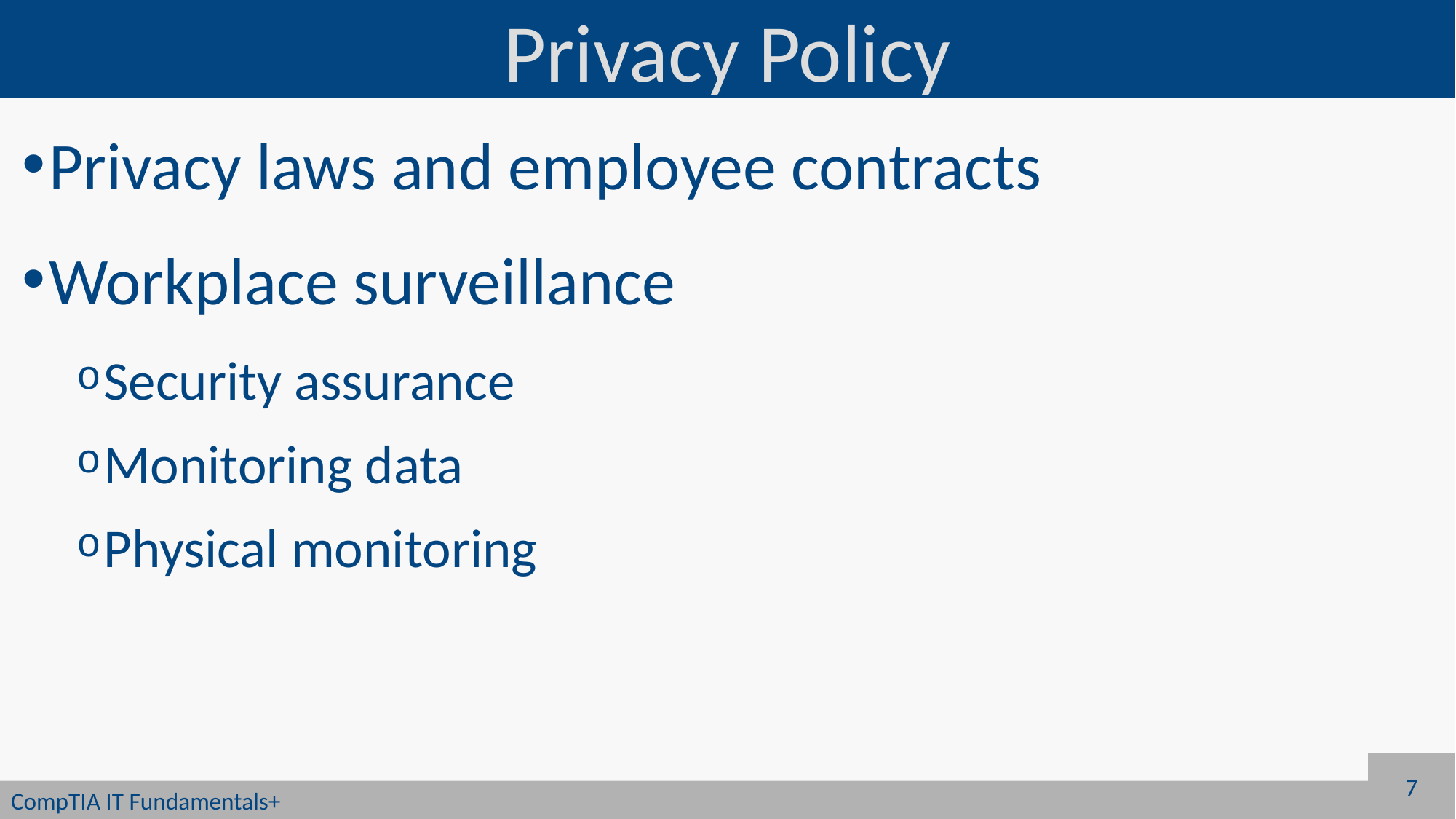

# Privacy Policy
Privacy laws and employee contracts
Workplace surveillance
Security assurance
Monitoring data
Physical monitoring

7
CompTIA IT Fundamentals+